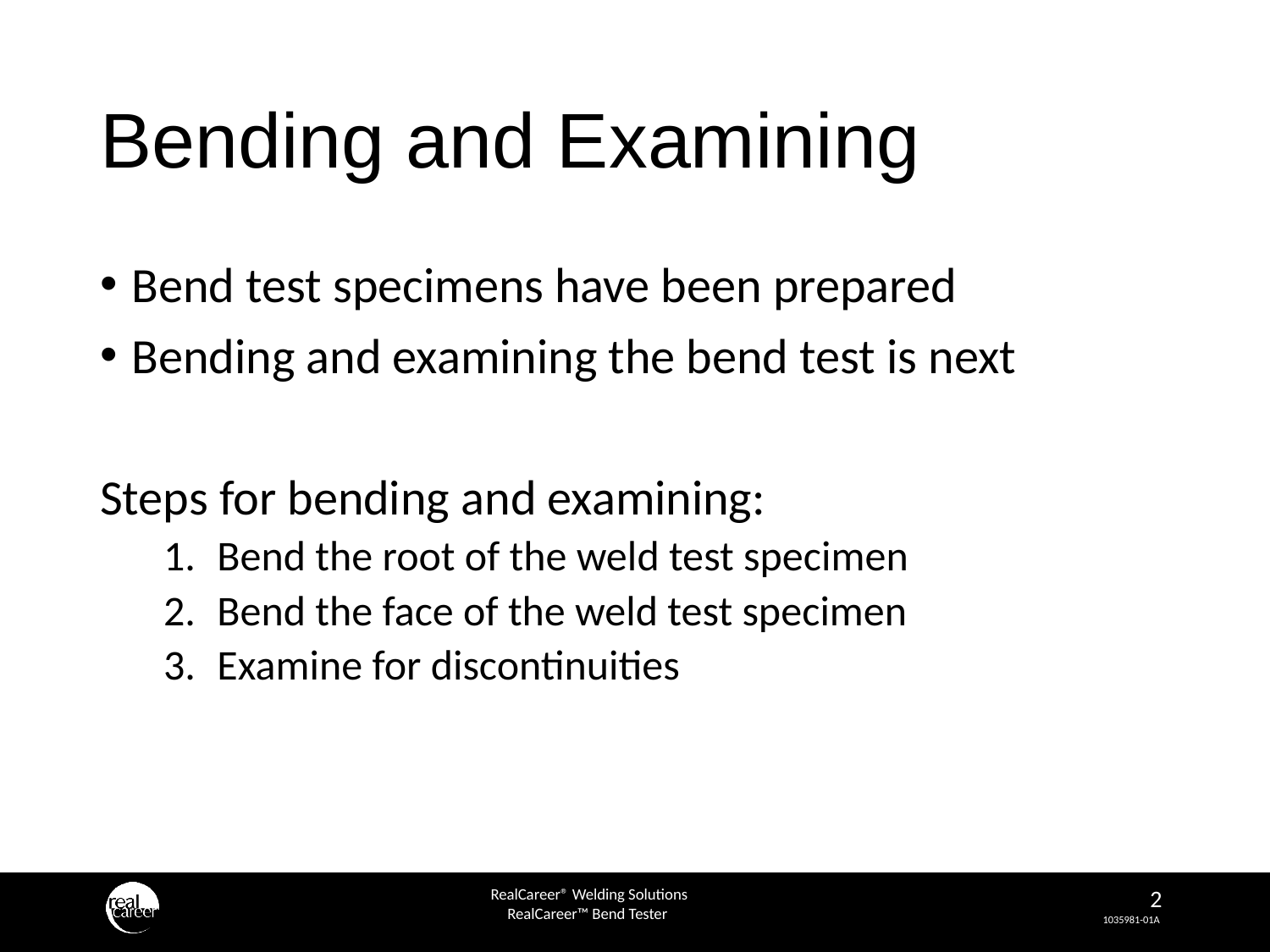

# Bending and Examining
Bend test specimens have been prepared
Bending and examining the bend test is next

Steps for bending and examining:
Bend the root of the weld test specimen
Bend the face of the weld test specimen
Examine for discontinuities